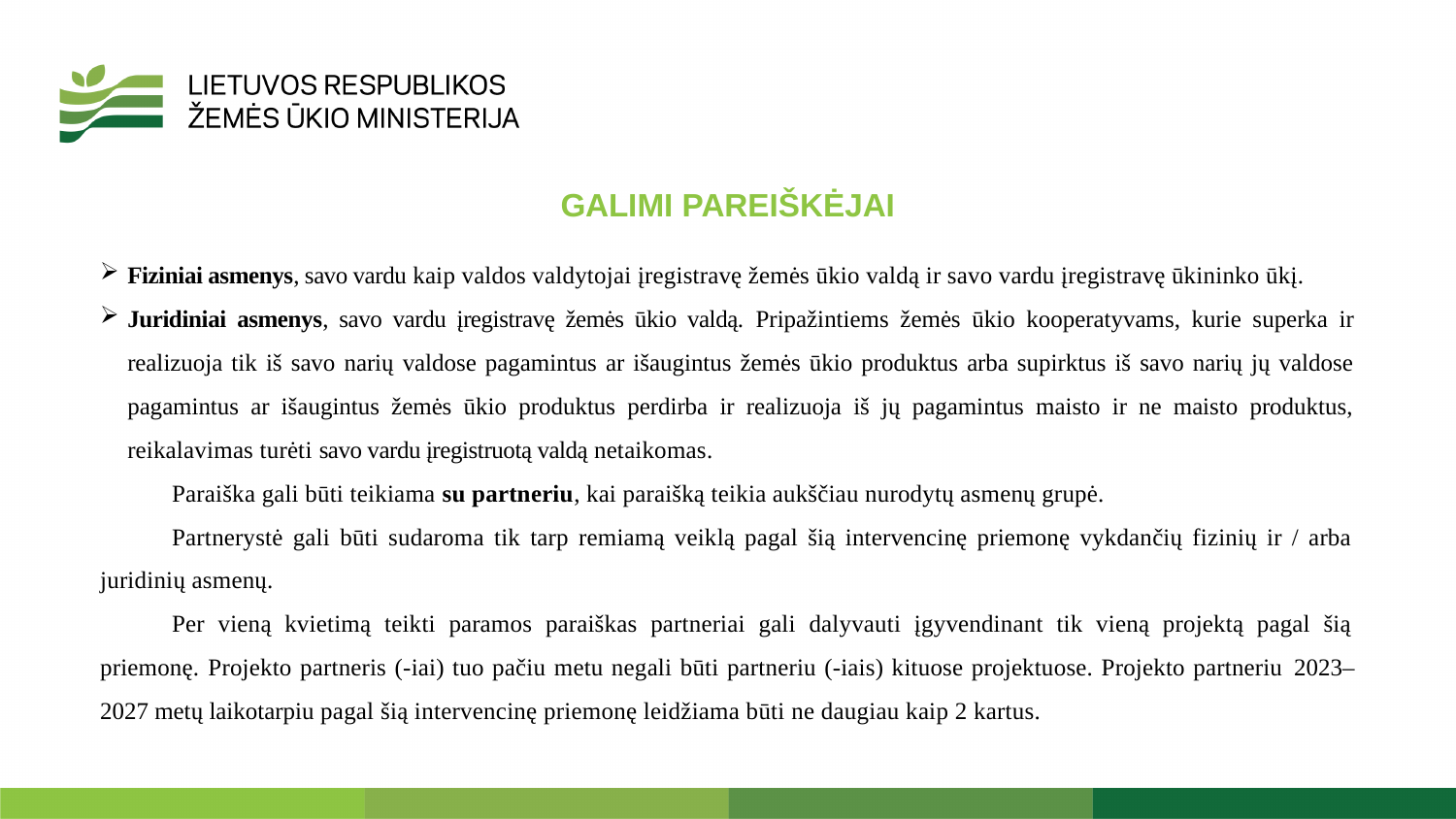

GALIMI PAREIŠKĖJAI
Fiziniai asmenys, savo vardu kaip valdos valdytojai įregistravę žemės ūkio valdą ir savo vardu įregistravę ūkininko ūkį.
Juridiniai asmenys, savo vardu įregistravę žemės ūkio valdą. Pripažintiems žemės ūkio kooperatyvams, kurie superka ir realizuoja tik iš savo narių valdose pagamintus ar išaugintus žemės ūkio produktus arba supirktus iš savo narių jų valdose pagamintus ar išaugintus žemės ūkio produktus perdirba ir realizuoja iš jų pagamintus maisto ir ne maisto produktus, reikalavimas turėti savo vardu įregistruotą valdą netaikomas.
Paraiška gali būti teikiama su partneriu, kai paraišką teikia aukščiau nurodytų asmenų grupė.
Partnerystė gali būti sudaroma tik tarp remiamą veiklą pagal šią intervencinę priemonę vykdančių fizinių ir / arba juridinių asmenų.
Per vieną kvietimą teikti paramos paraiškas partneriai gali dalyvauti įgyvendinant tik vieną projektą pagal šią priemonę. Projekto partneris (-iai) tuo pačiu metu negali būti partneriu (-iais) kituose projektuose. Projekto partneriu 2023–2027 metų laikotarpiu pagal šią intervencinę priemonę leidžiama būti ne daugiau kaip 2 kartus.